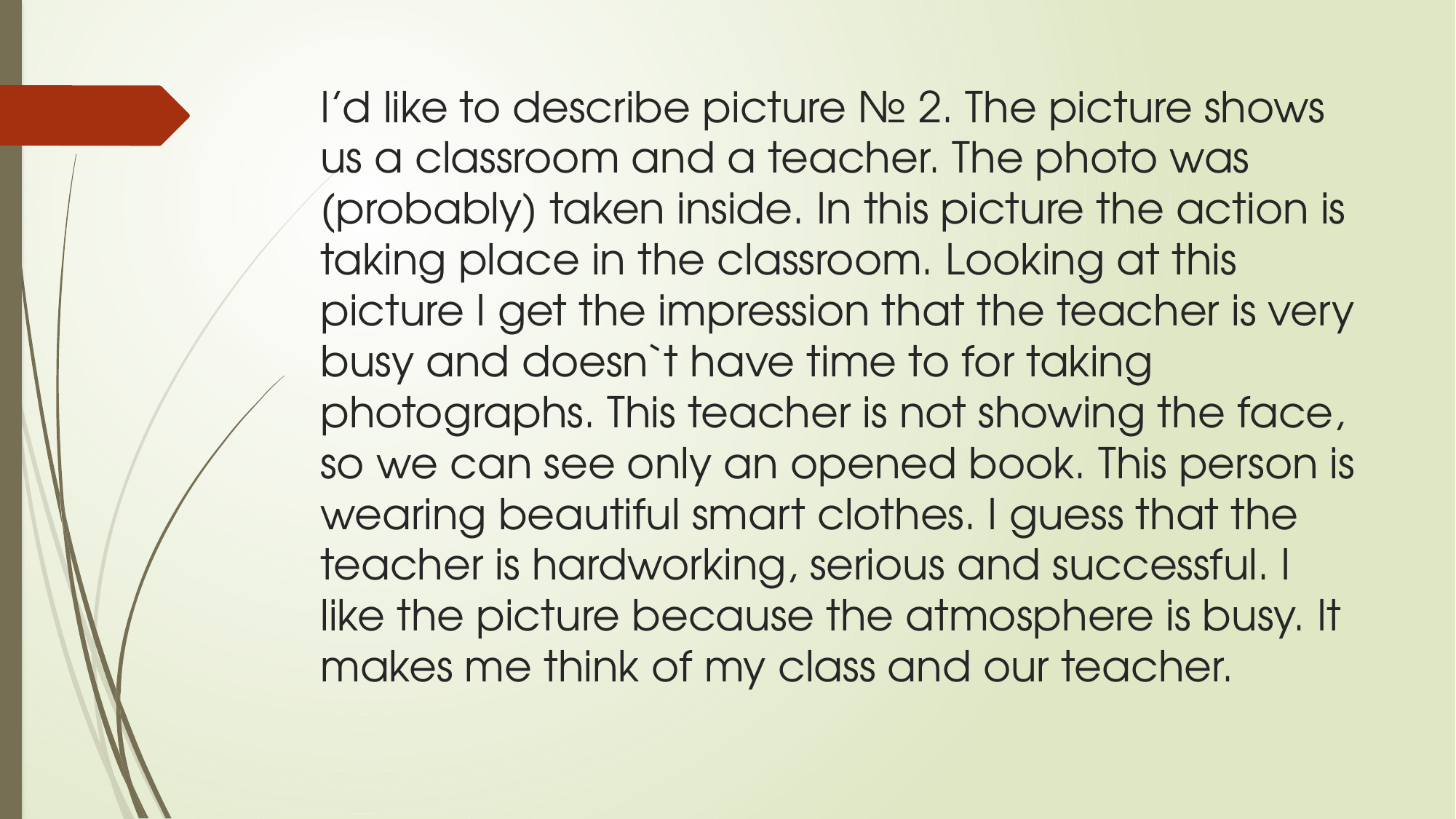

# I’d like to describe picture № 2. The picture shows us a classroom and a teacher. The photo was (probably) taken inside. In this picture the action is taking place in the classroom. Looking at this picture I get the impression that the teacher is very busy and doesn`t have time to for taking photographs. This teacher is not showing the face, so we can see only an opened book. This person is wearing beautiful smart clothes. I guess that the teacher is hardworking, serious and successful. I like the picture because the atmosphere is busy. It makes me think of my class and our teacher.